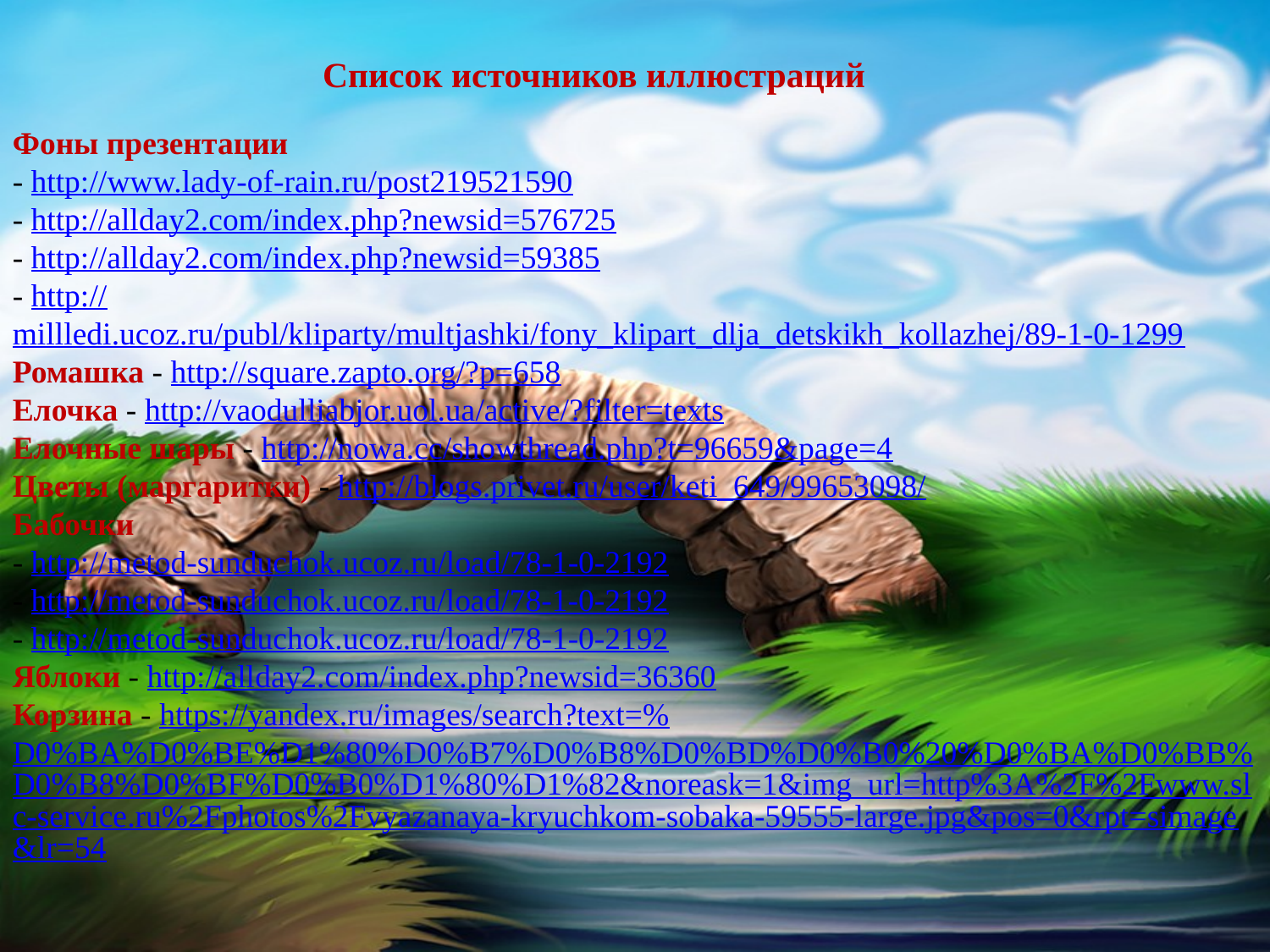

Список источников иллюстраций
Фоны презентации
- http://www.lady-of-rain.ru/post219521590
- http://allday2.com/index.php?newsid=576725
- http://allday2.com/index.php?newsid=59385
- http://millledi.ucoz.ru/publ/kliparty/multjashki/fony_klipart_dlja_detskikh_kollazhej/89-1-0-1299
Ромашка - http://square.zapto.org/?p=658
Елочка - http://vaodulliabjor.uol.ua/active/?filter=texts
Елочные шары - http://nowa.cc/showthread.php?t=96659&page=4
Цветы (маргаритки) - http://blogs.privet.ru/user/keti_649/99653098/
Бабочки
- http://metod-sunduchok.ucoz.ru/load/78-1-0-2192
- http://metod-sunduchok.ucoz.ru/load/78-1-0-2192
- http://metod-sunduchok.ucoz.ru/load/78-1-0-2192
Яблоки - http://allday2.com/index.php?newsid=36360
Корзина - https://yandex.ru/images/search?text=%D0%BA%D0%BE%D1%80%D0%B7%D0%B8%D0%BD%D0%B0%20%D0%BA%D0%BB%D0%B8%D0%BF%D0%B0%D1%80%D1%82&noreask=1&img_url=http%3A%2F%2Fwww.slc-service.ru%2Fphotos%2Fvyazanaya-kryuchkom-sobaka-59555-large.jpg&pos=0&rpt=simage&lr=54